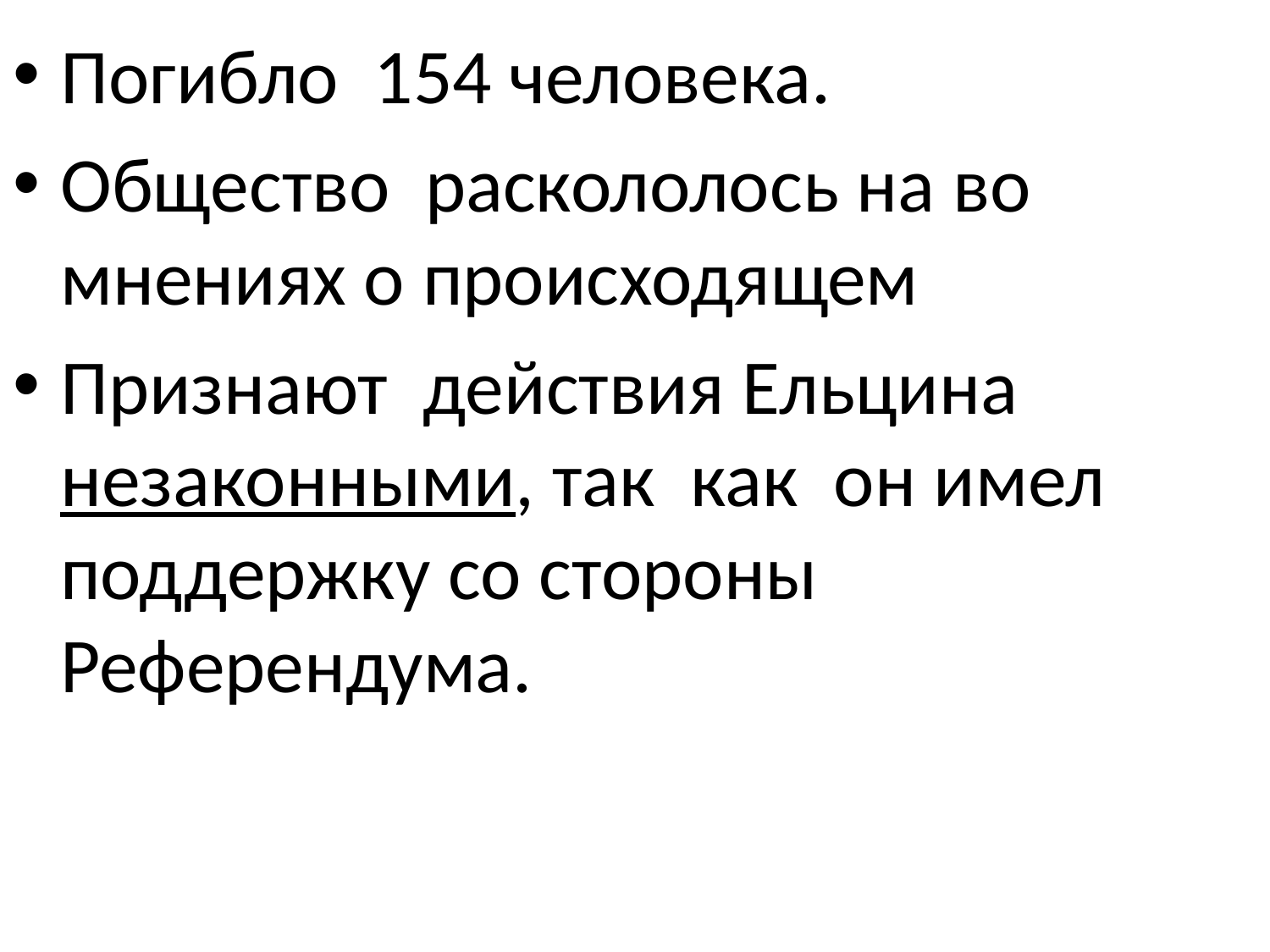

Погибло  154 человека.
Общество  раскололось на во мнениях о происходящем
Признают  действия Ельцина  незаконными, так  как  он имел  поддержку со стороны Референдума.